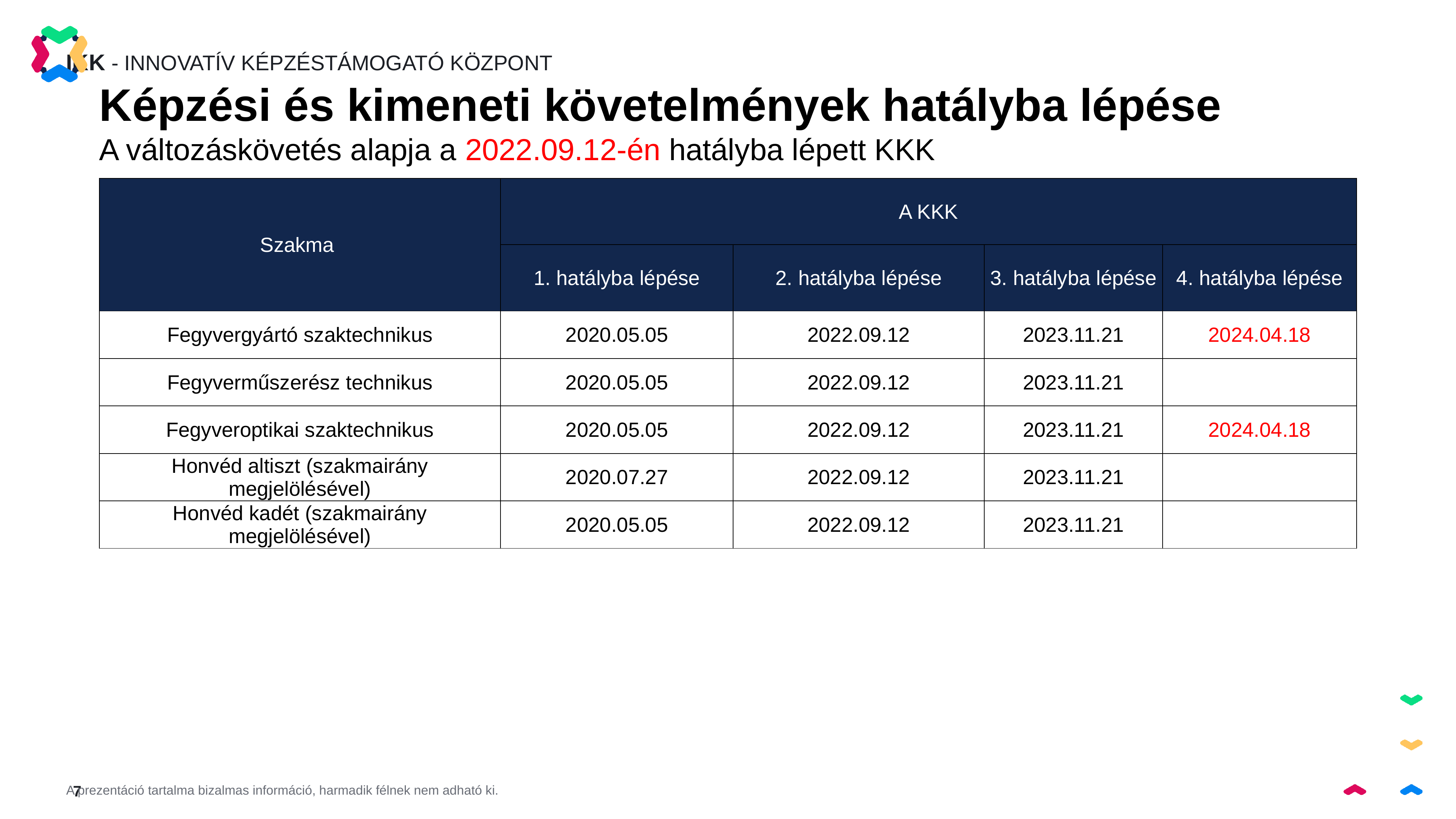

Képzési és kimeneti követelmények hatályba lépése
A változáskövetés alapja a 2022.09.12-én hatályba lépett KKK
| Szakma | A KKK |  |  |  |
| --- | --- | --- | --- | --- |
|  | 1. hatályba lépése | 2. hatályba lépése | 3. hatályba lépése | 4. hatályba lépése |
| Fegyvergyártó szaktechnikus | 2020.05.05 | 2022.09.12 | 2023.11.21 | 2024.04.18 |
| Fegyverműszerész technikus | 2020.05.05 | 2022.09.12 | 2023.11.21 |  |
| Fegyveroptikai szaktechnikus | 2020.05.05 | 2022.09.12 | 2023.11.21 | 2024.04.18 |
| Honvéd altiszt (szakmairány megjelölésével) | 2020.07.27 | 2022.09.12 | 2023.11.21 |  |
| Honvéd kadét (szakmairány megjelölésével) | 2020.05.05 | 2022.09.12 | 2023.11.21 |  |